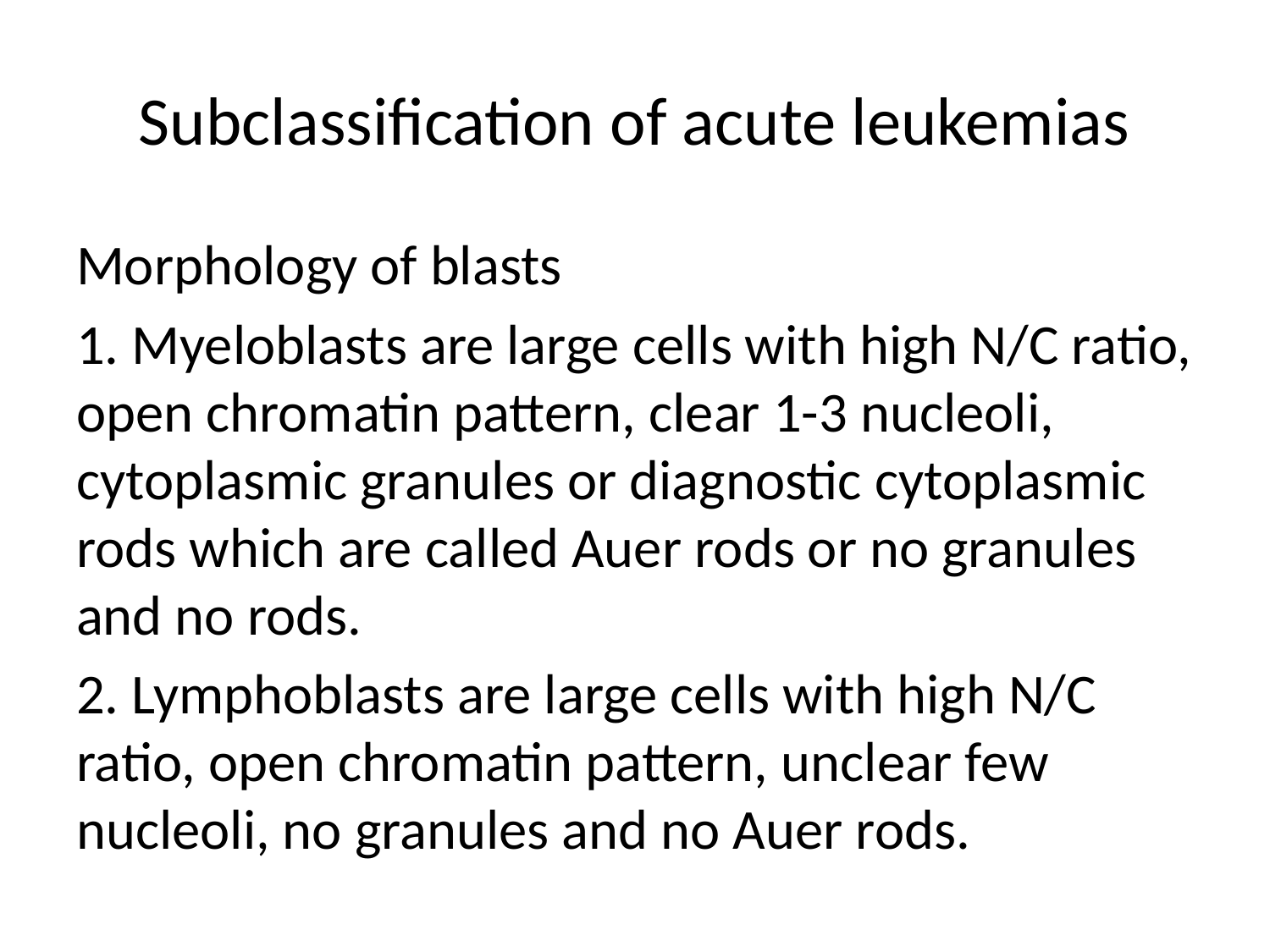

# Subclassification of acute leukemias
Morphology of blasts
1. Myeloblasts are large cells with high N/C ratio, open chromatin pattern, clear 1-3 nucleoli, cytoplasmic granules or diagnostic cytoplasmic rods which are called Auer rods or no granules and no rods.
2. Lymphoblasts are large cells with high N/C ratio, open chromatin pattern, unclear few nucleoli, no granules and no Auer rods.